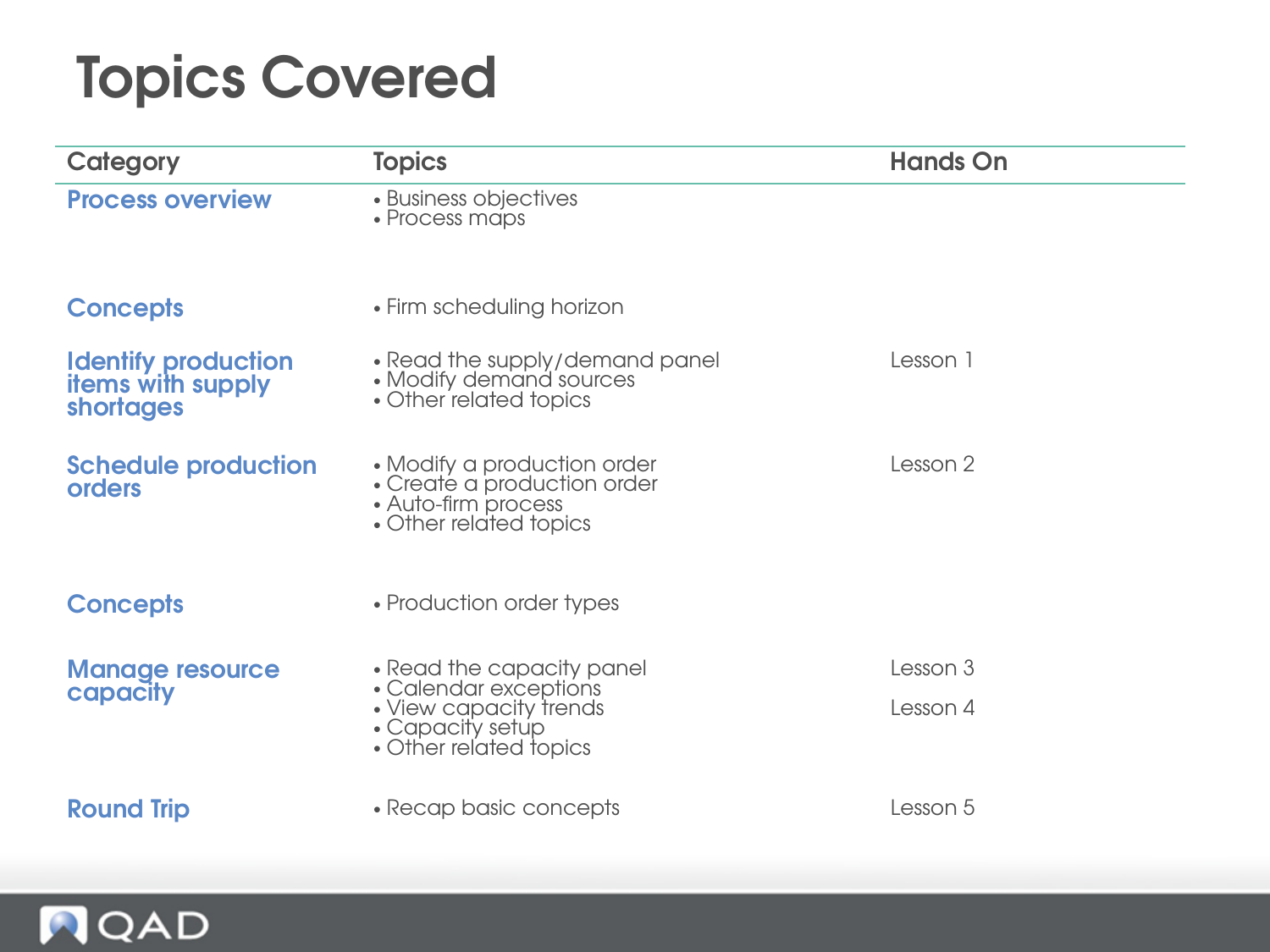

# Topics Covered
| Category | Topics | Hands On |
| --- | --- | --- |
| Process overview | Business objectives Process maps |  |
| Concepts | Firm scheduling horizon |  |
| Identify production items with supply shortages | Read the supply/demand panel Modify demand sources Other related topics | Lesson 1 |
| Schedule production orders | Modify a production order Create a production order Auto-firm process Other related topics | Lesson 2 |
| Concepts | Production order types |  |
| Manage resource capacity | Read the capacity panel Calendar exceptions View capacity trends Capacity setup Other related topics | Lesson 3 Lesson 4 |
| Round Trip | Recap basic concepts | Lesson 5 |